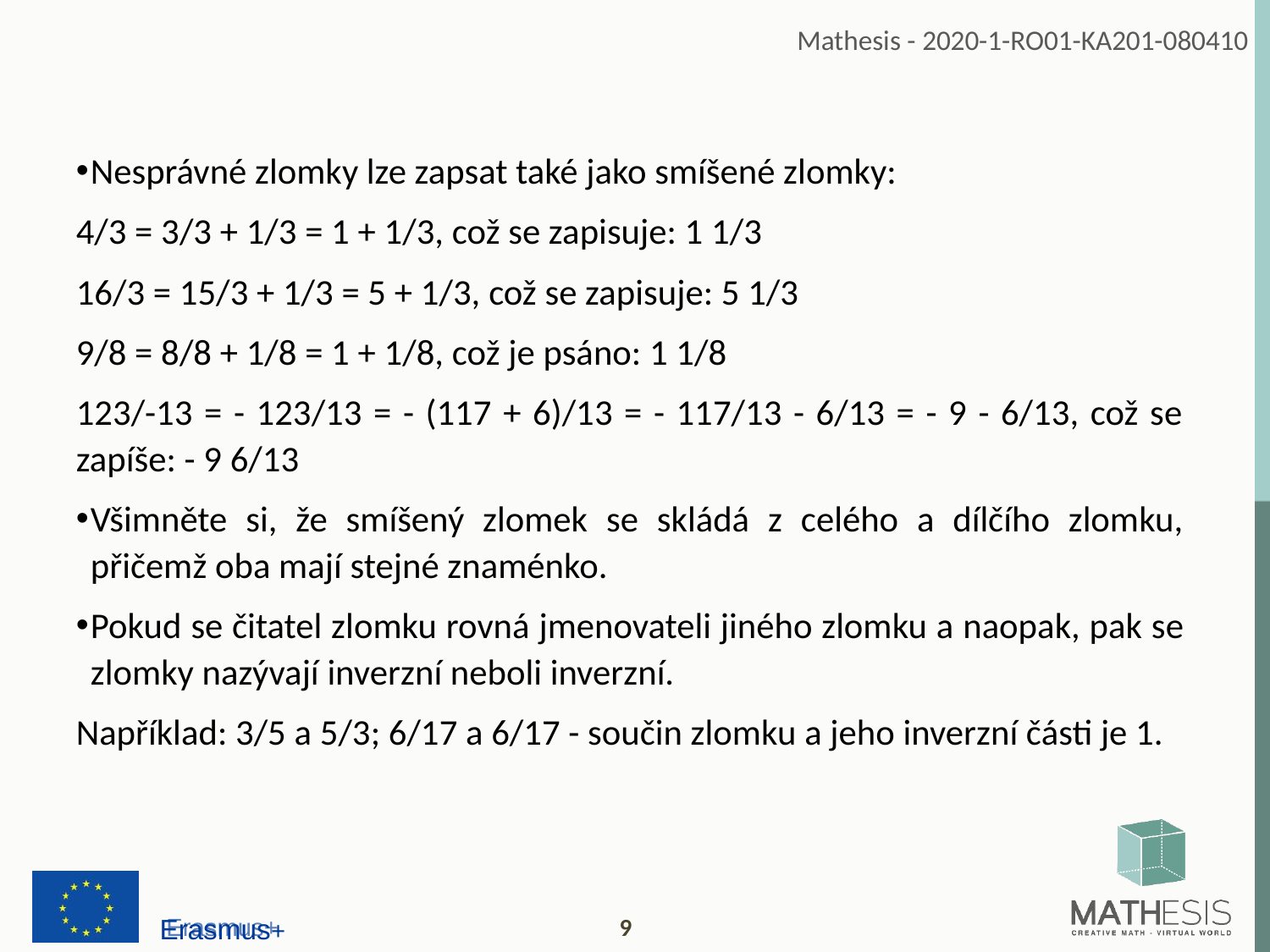

Nesprávné zlomky lze zapsat také jako smíšené zlomky:
4/3 = 3/3 + 1/3 = 1 + 1/3, což se zapisuje: 1 1/3
16/3 = 15/3 + 1/3 = 5 + 1/3, což se zapisuje: 5 1/3
9/8 = 8/8 + 1/8 = 1 + 1/8, což je psáno: 1 1/8
123/-13 = - 123/13 = - (117 + 6)/13 = - 117/13 - 6/13 = - 9 - 6/13, což se zapíše: - 9 6/13
Všimněte si, že smíšený zlomek se skládá z celého a dílčího zlomku, přičemž oba mají stejné znaménko.
Pokud se čitatel zlomku rovná jmenovateli jiného zlomku a naopak, pak se zlomky nazývají inverzní neboli inverzní.
Například: 3/5 a 5/3; 6/17 a 6/17 - součin zlomku a jeho inverzní části je 1.